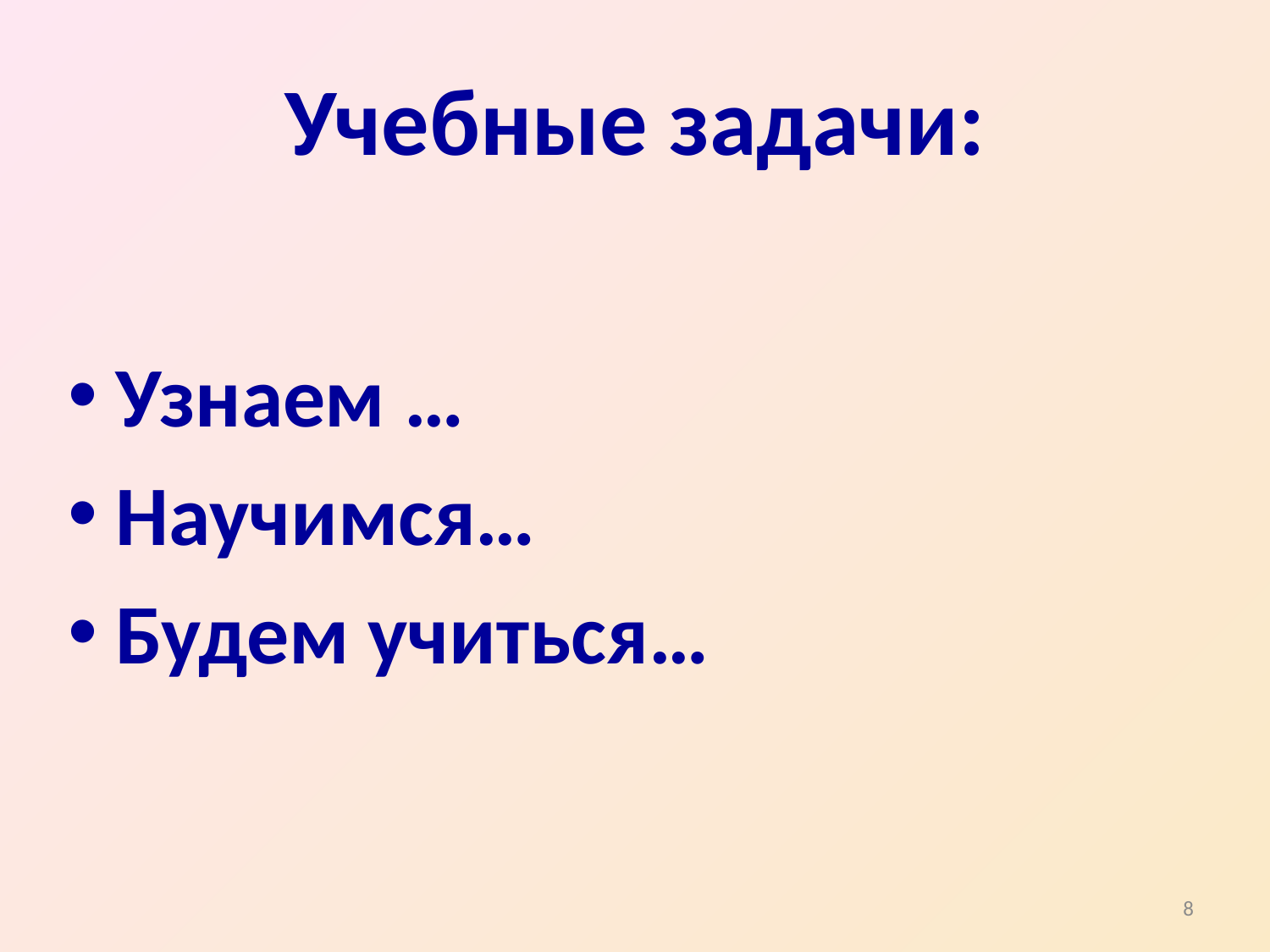

# Учебные задачи:
Узнаем …
Научимся…
Будем учиться…
8